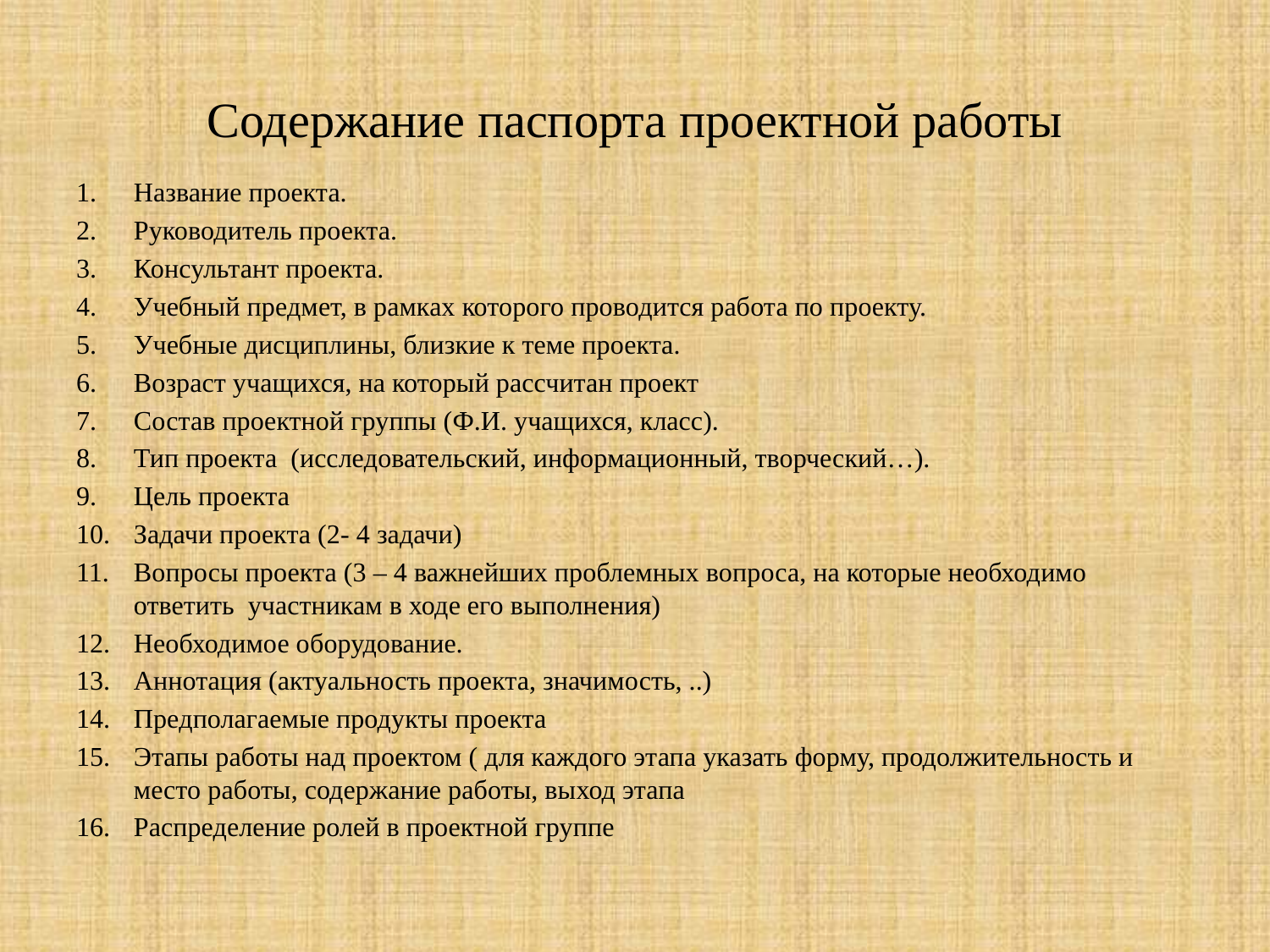

# Содержание паспорта проектной работы
Название проекта.
Руководитель проекта.
Консультант проекта.
Учебный предмет, в рамках которого проводится работа по проекту.
Учебные дисциплины, близкие к теме проекта.
Возраст учащихся, на который рассчитан проект
Состав проектной группы (Ф.И. учащихся, класс).
Тип проекта  (исследовательский, информационный, творческий…).
Цель проекта
Задачи проекта (2- 4 задачи)
Вопросы проекта (3 – 4 важнейших проблемных вопроса, на которые необходимо ответить  участникам в ходе его выполнения)
Необходимое оборудование.
Аннотация (актуальность проекта, значимость, ..)
Предполагаемые продукты проекта
Этапы работы над проектом ( для каждого этапа указать форму, продолжительность и место работы, содержание работы, выход этапа
Распределение ролей в проектной группе